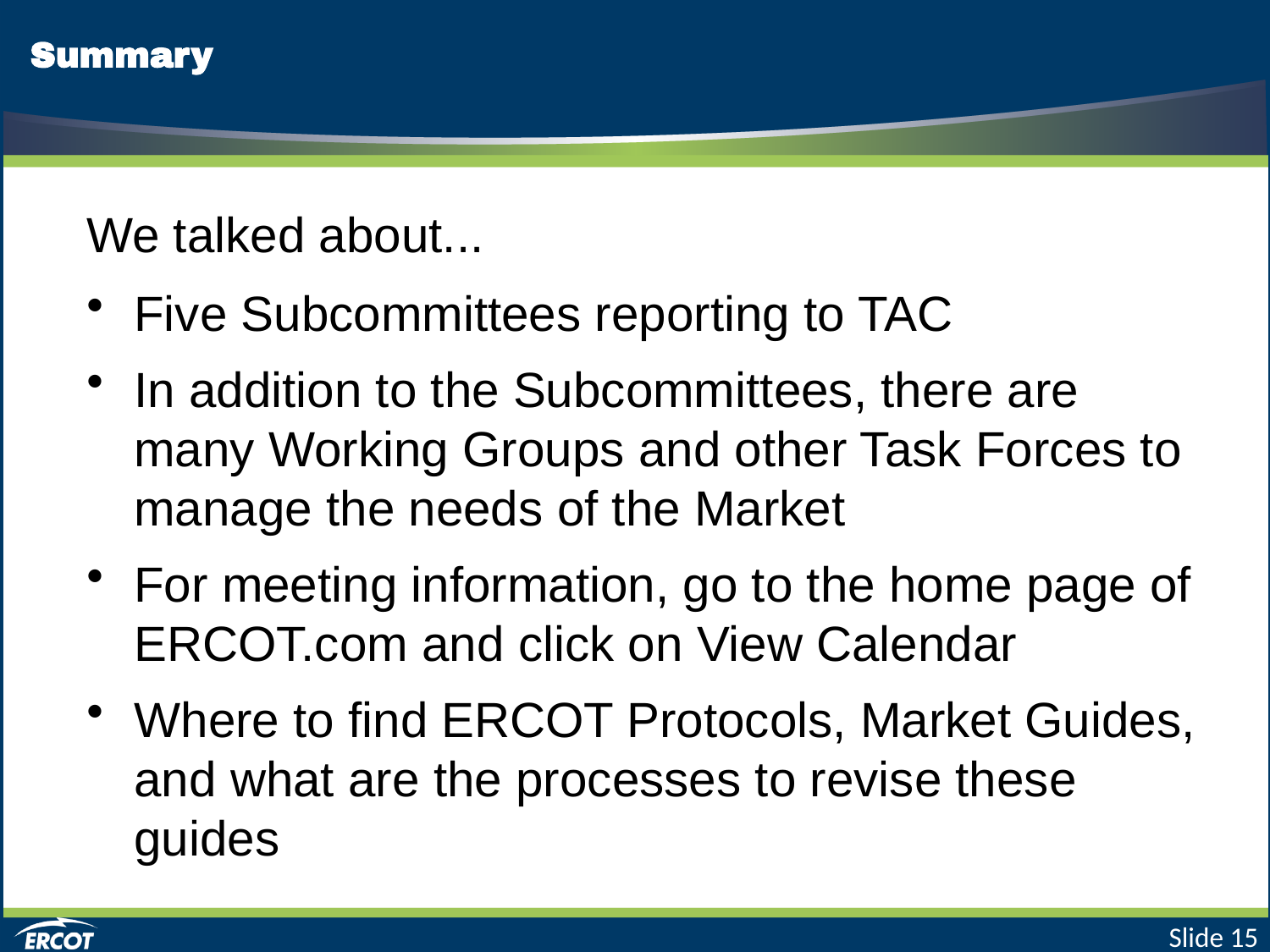

Summary
We talked about...

Five Subcommittees reporting to TAC

In addition to the Subcommittees, there are many Working Groups and other Task Forces to manage the needs of the Market

For meeting information, go to the home page of ERCOT.com and click on View Calendar

Where to find ERCOT Protocols, Market Guides, and what are the processes to revise these guides